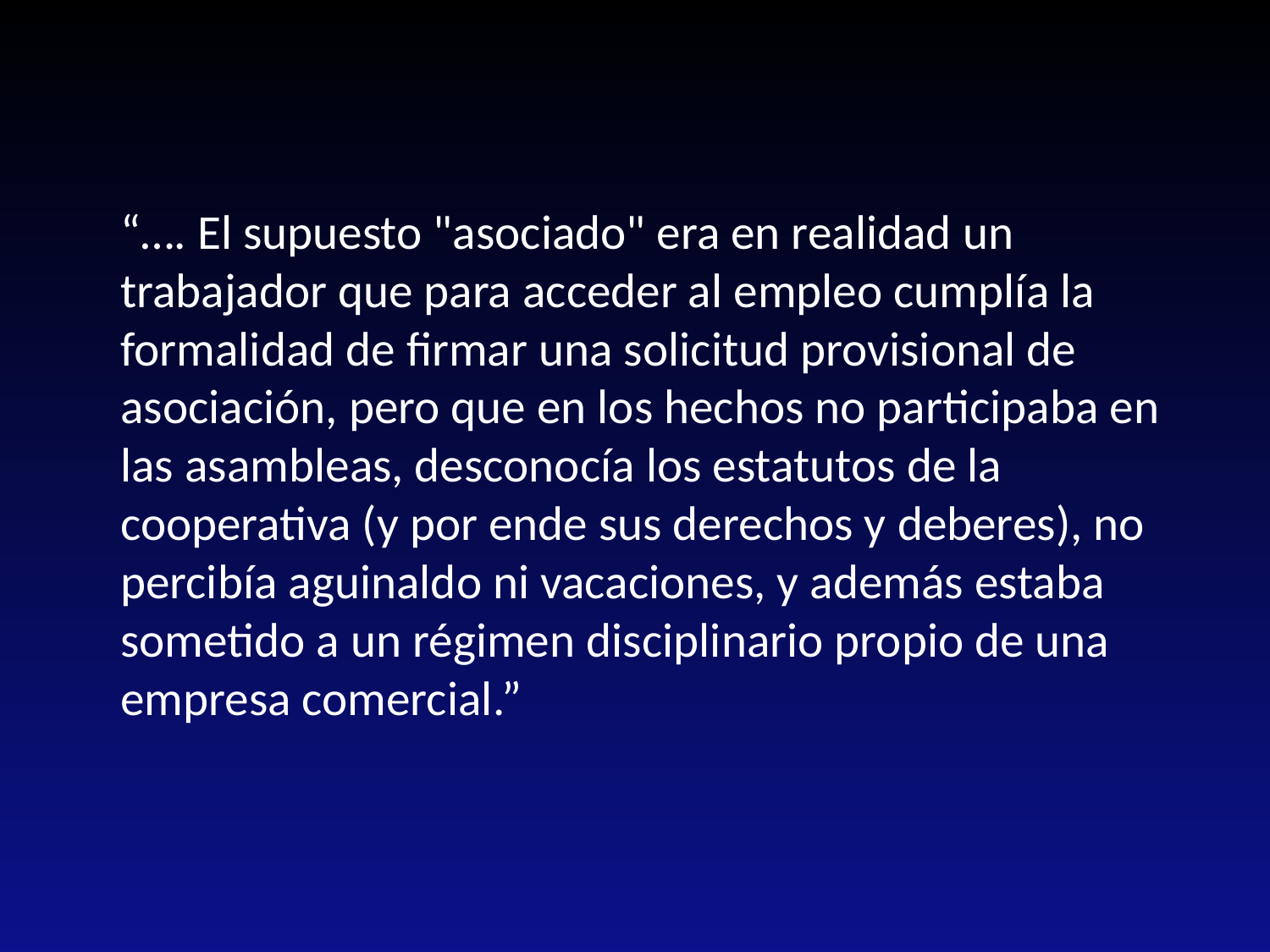

“…. El supuesto "asociado" era en realidad un trabajador que para acceder al empleo cumplía la formalidad de firmar una solicitud provisional de asociación, pero que en los hechos no participaba en las asambleas, desconocía los estatutos de la cooperativa (y por ende sus derechos y deberes), no percibía aguinaldo ni vacaciones, y además estaba sometido a un régimen disciplinario propio de una empresa comercial.”